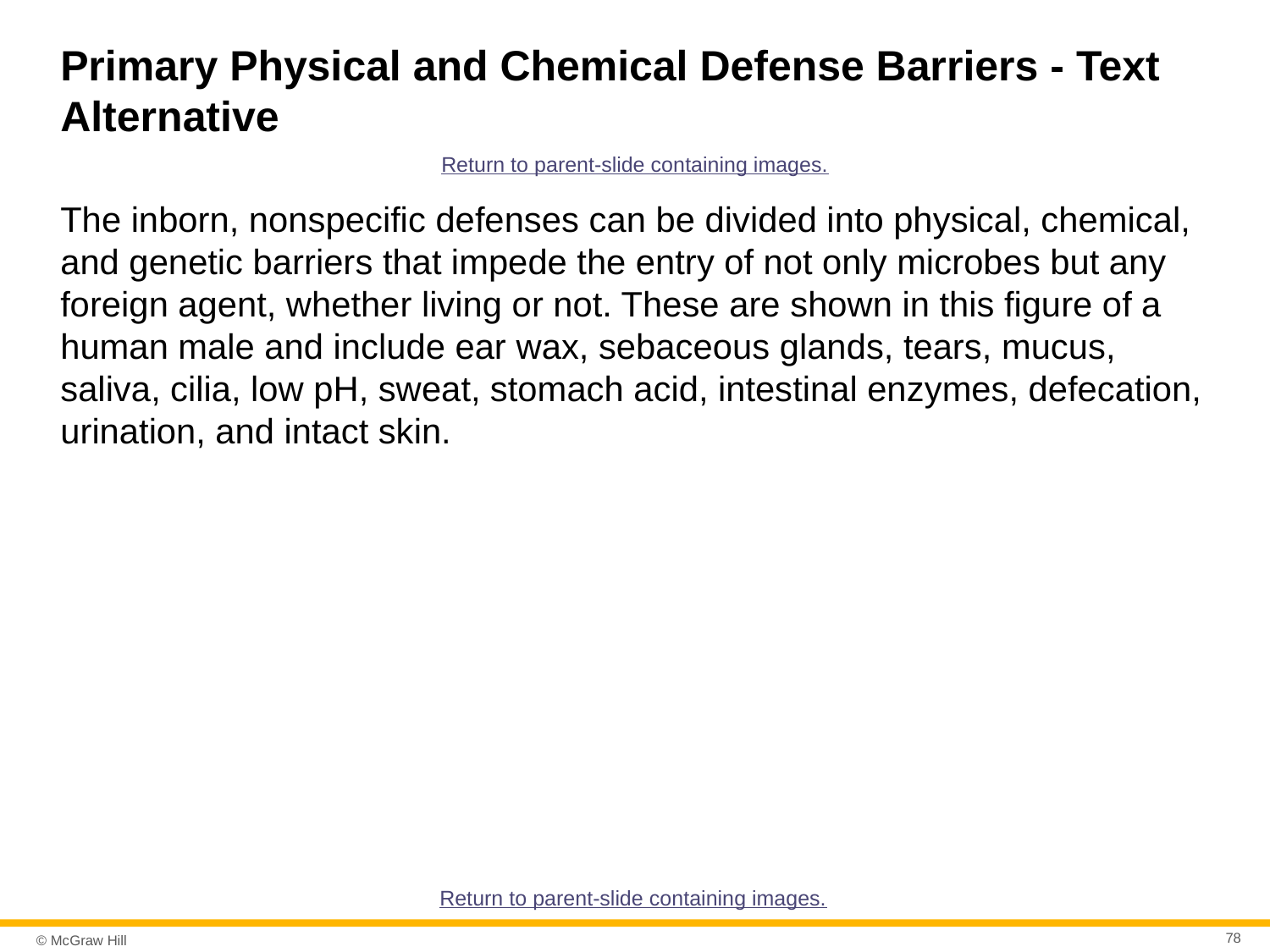

# Primary Physical and Chemical Defense Barriers - Text Alternative
Return to parent-slide containing images.
The inborn, nonspecific defenses can be divided into physical, chemical, and genetic barriers that impede the entry of not only microbes but any foreign agent, whether living or not. These are shown in this figure of a human male and include ear wax, sebaceous glands, tears, mucus, saliva, cilia, low pH, sweat, stomach acid, intestinal enzymes, defecation, urination, and intact skin.
Return to parent-slide containing images.